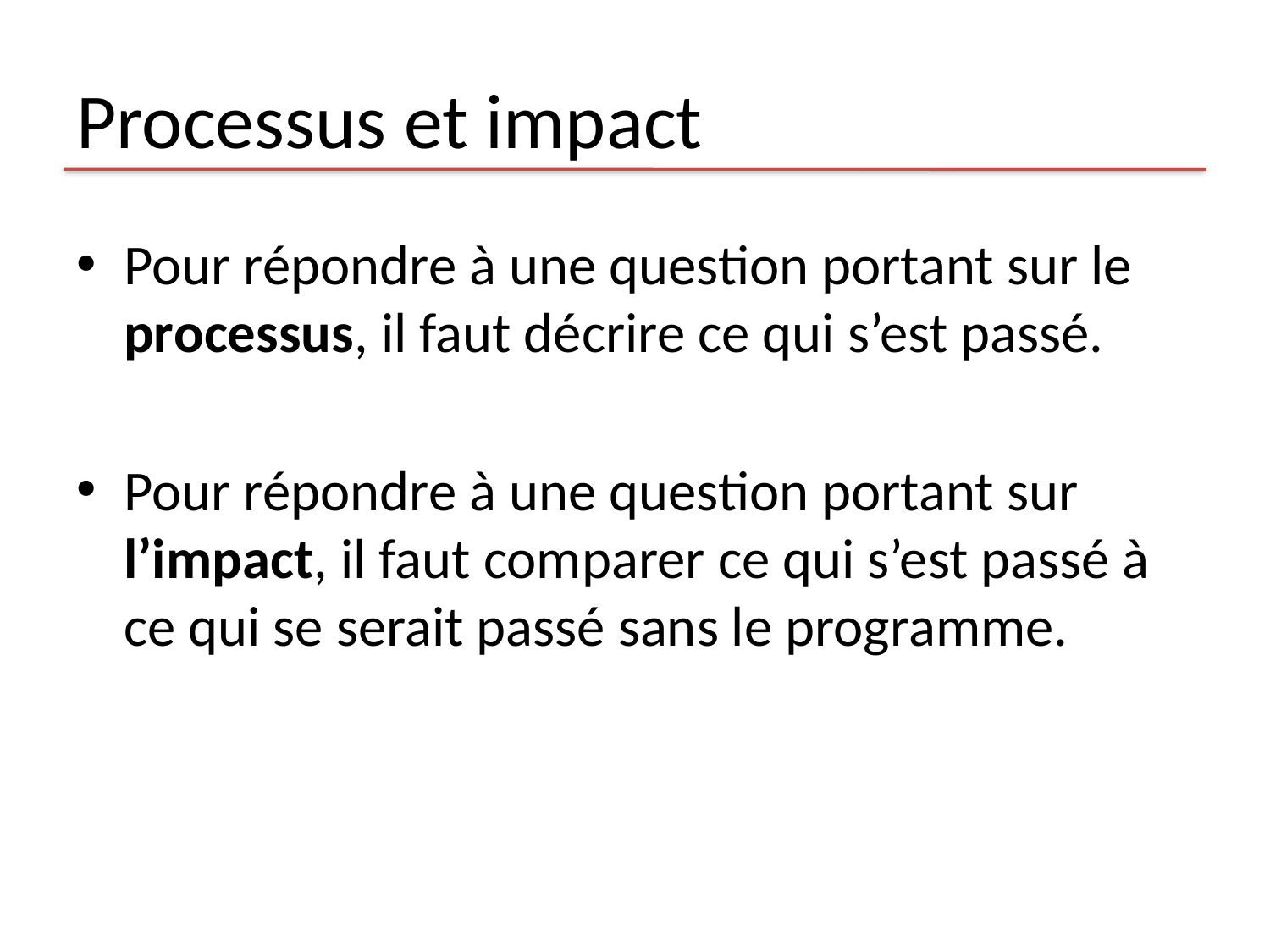

# Processus et impact
Pour répondre à une question portant sur le processus, il faut décrire ce qui s’est passé.

Pour répondre à une question portant sur l’impact, il faut comparer ce qui s’est passé à ce qui se serait passé sans le programme.